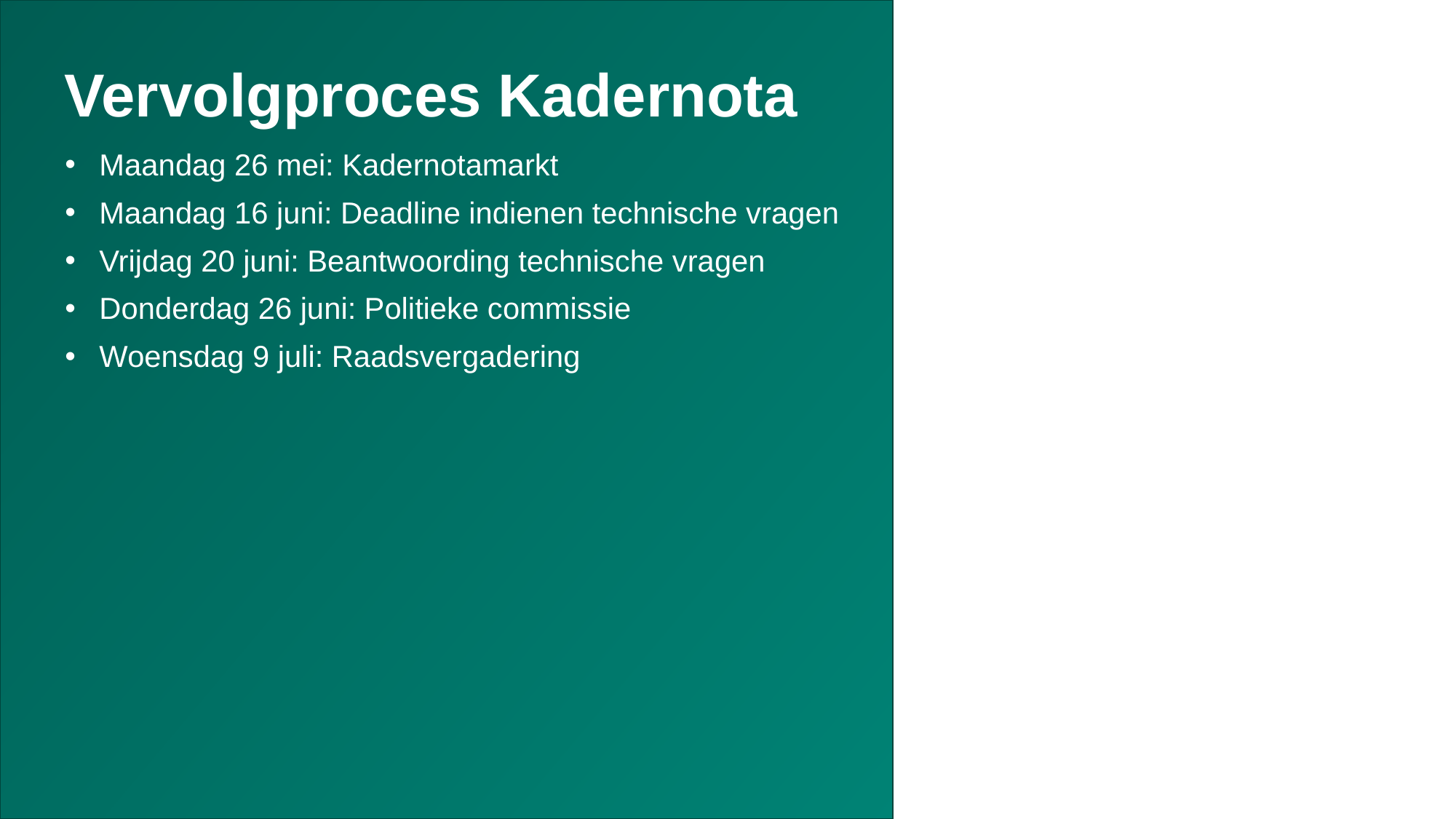

# Vervolgproces Kadernota
Maandag 26 mei: Kadernotamarkt
Maandag 16 juni: Deadline indienen technische vragen
Vrijdag 20 juni: Beantwoording technische vragen
Donderdag 26 juni: Politieke commissie
Woensdag 9 juli: Raadsvergadering